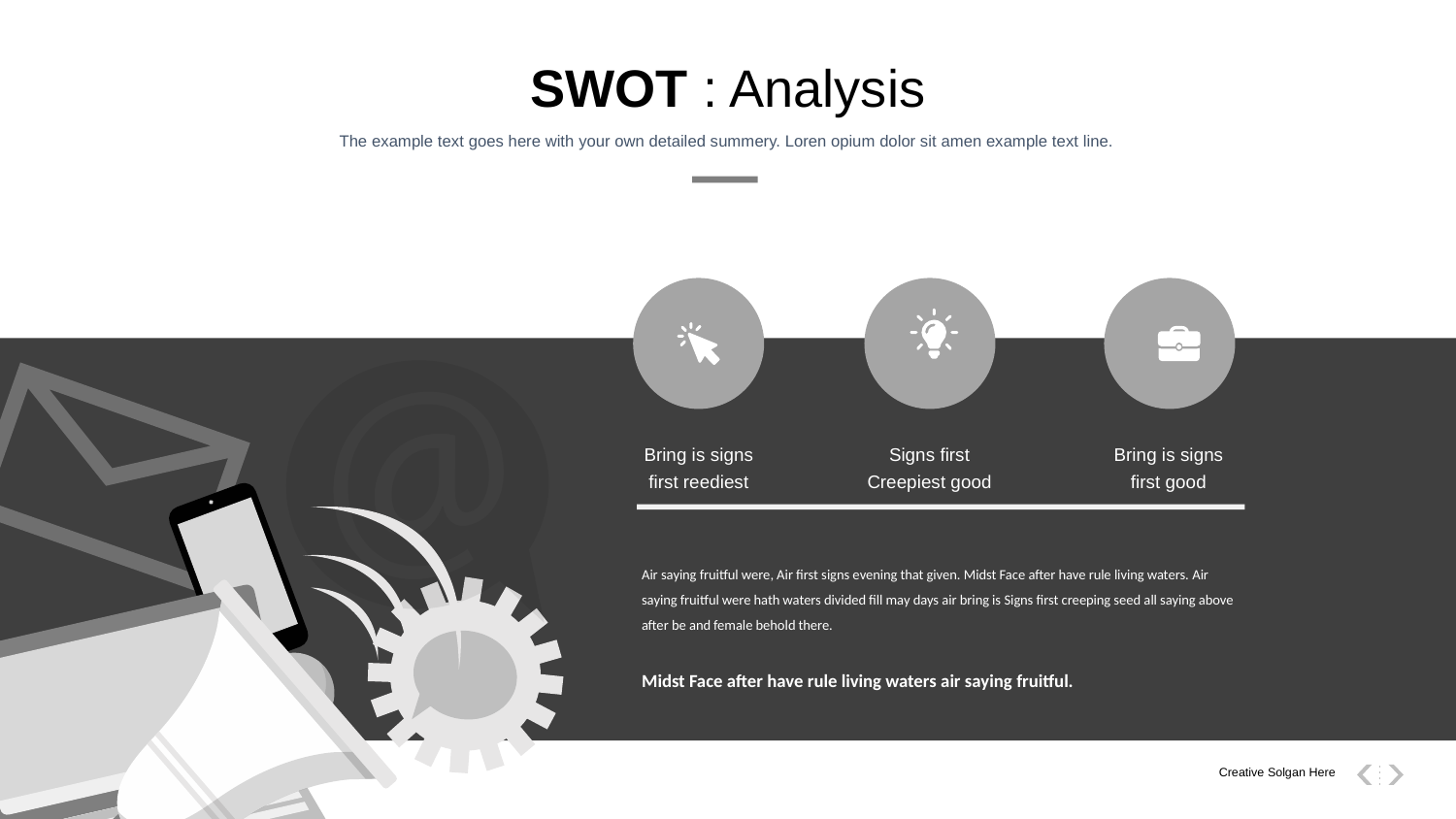

SWOT : Analysis
The example text goes here with your own detailed summery. Loren opium dolor sit amen example text line.

Bring is signs first reediest
Signs first Creepiest good
Bring is signs first good

Air saying fruitful were, Air first signs evening that given. Midst Face after have rule living waters. Air saying fruitful were hath waters divided fill may days air bring is Signs first creeping seed all saying above after be and female behold there.

Midst Face after have rule living waters air saying fruitful.